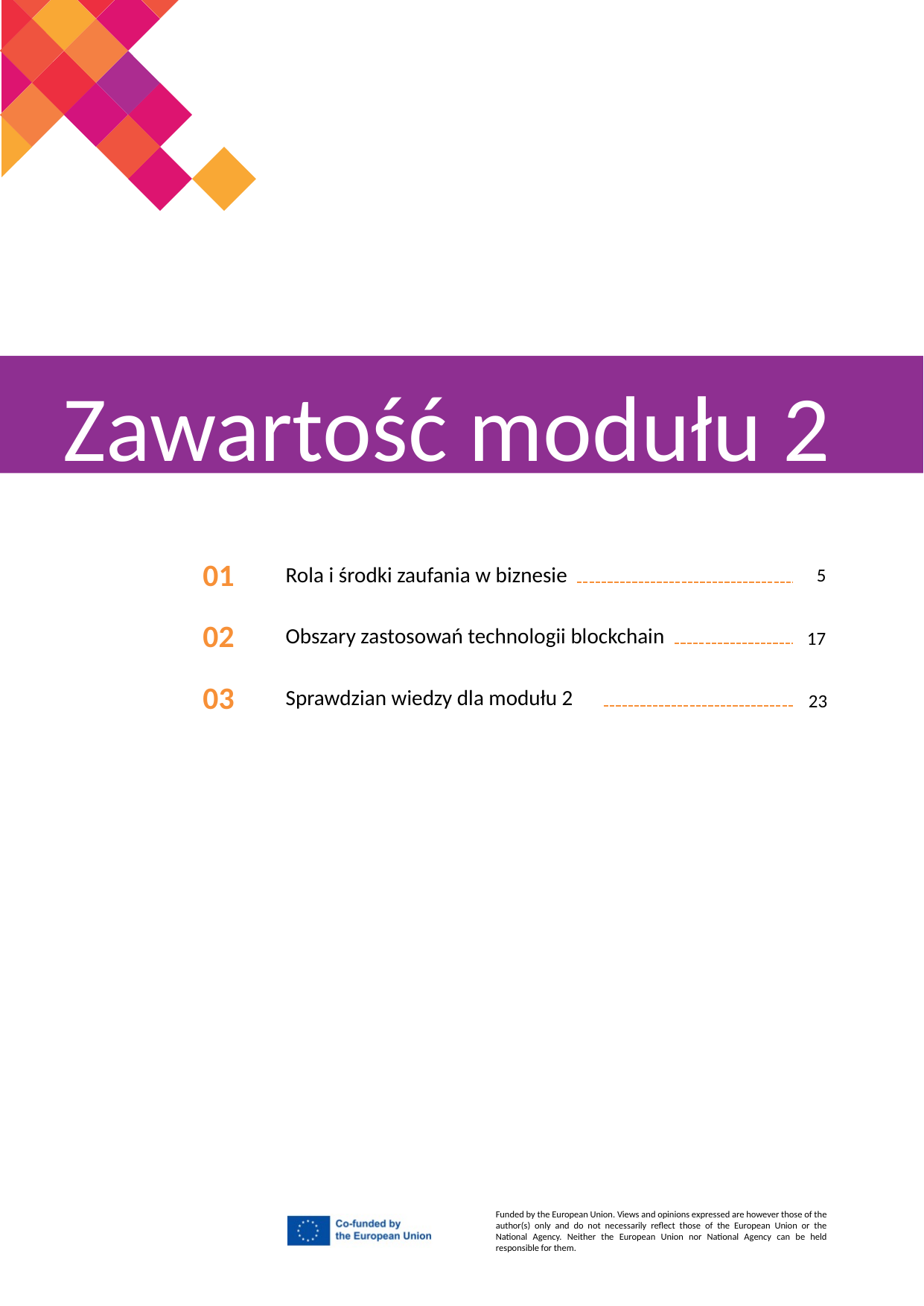

Zawartość modułu 2
01
Rola i środki zaufania w biznesie
5
Obszary zastosowań technologii blockchain
02
17
03
Sprawdzian wiedzy dla modułu 2
23